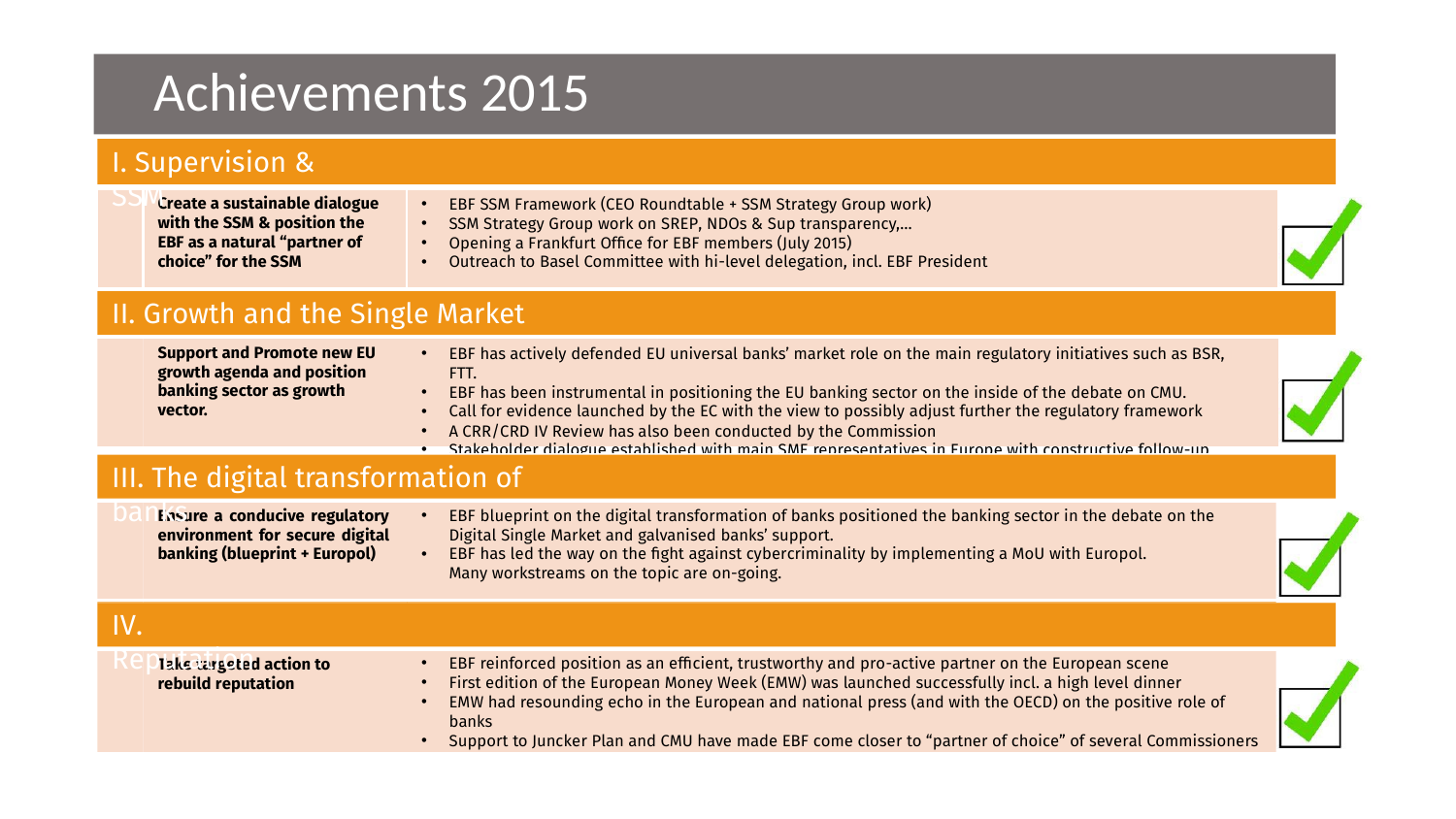

# Achievements 2015

I. Supervision & SSM
I

EBF SSM Framework (CEO Roundtable + SSM Strategy Group work)
SSM Strategy Group work on SREP, NDOs & Sup transparency,…
Opening a Frankfurt Office for EBF members (July 2015)
Outreach to Basel Committee with hi-level delegation, incl. EBF President
Create a sustainable dialogue with the SSM & position the EBF as a natural “partner of choice” for the SSM

II. Growth and the Single Market
I

EBF has actively defended EU universal banks’ market role on the main regulatory initiatives such as BSR, FTT.
EBF has been instrumental in positioning the EU banking sector on the inside of the debate on CMU.
Call for evidence launched by the EC with the view to possibly adjust further the regulatory framework
A CRR/CRD IV Review has also been conducted by the Commission
Stakeholder dialogue established with main SME representatives in Europe with constructive follow-up actions
Support and Promote new EU growth agenda and position banking sector as growth vector.

III. The digital transformation of banks
•

Ensure a conducive regulatory environment for secure digital banking (blueprint + Europol)
EBF blueprint on the digital transformation of banks positioned the banking sector in the debate on the Digital Single Market and galvanised banks’ support.
EBF has led the way on the fight against cybercriminality by implementing a MoU with Europol.  Many workstreams on the topic are on-going.

IV. Reputation
I

EBF reinforced position as an efficient, trustworthy and pro-active partner on the European scene
First edition of the European Money Week (EMW) was launched successfully incl. a high level dinner
EMW had resounding echo in the European and national press (and with the OECD) on the positive role of banks
Support to Juncker Plan and CMU have made EBF come closer to “partner of choice” of several Commissioners
Take targeted action to rebuild reputation
2